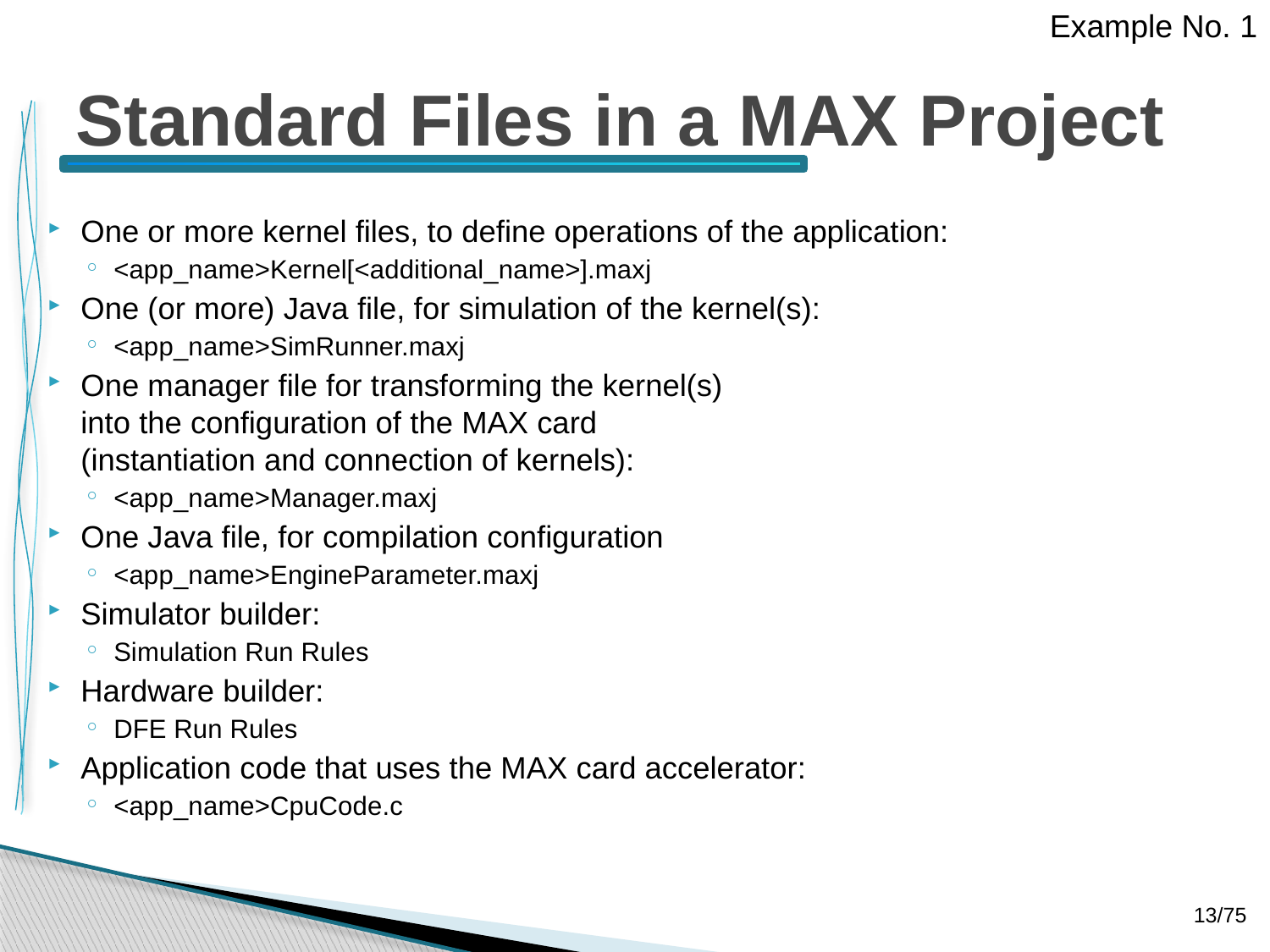

Example No. 1
# Standard Files in a MAX Project
One or more kernel files, to define operations of the application:
<app_name>Kernel[<additional_name>].maxj
One (or more) Java file, for simulation of the kernel(s):
<app_name>SimRunner.maxj
One manager file for transforming the kernel(s)
into the configuration of the MAX card
(instantiation and connection of kernels):
<app_name>Manager.maxj
One Java file, for compilation configuration
<app_name>EngineParameter.maxj
Simulator builder:
Simulation Run Rules
Hardware builder:
DFE Run Rules
Application code that uses the MAX card accelerator:
<app_name>CpuCode.c